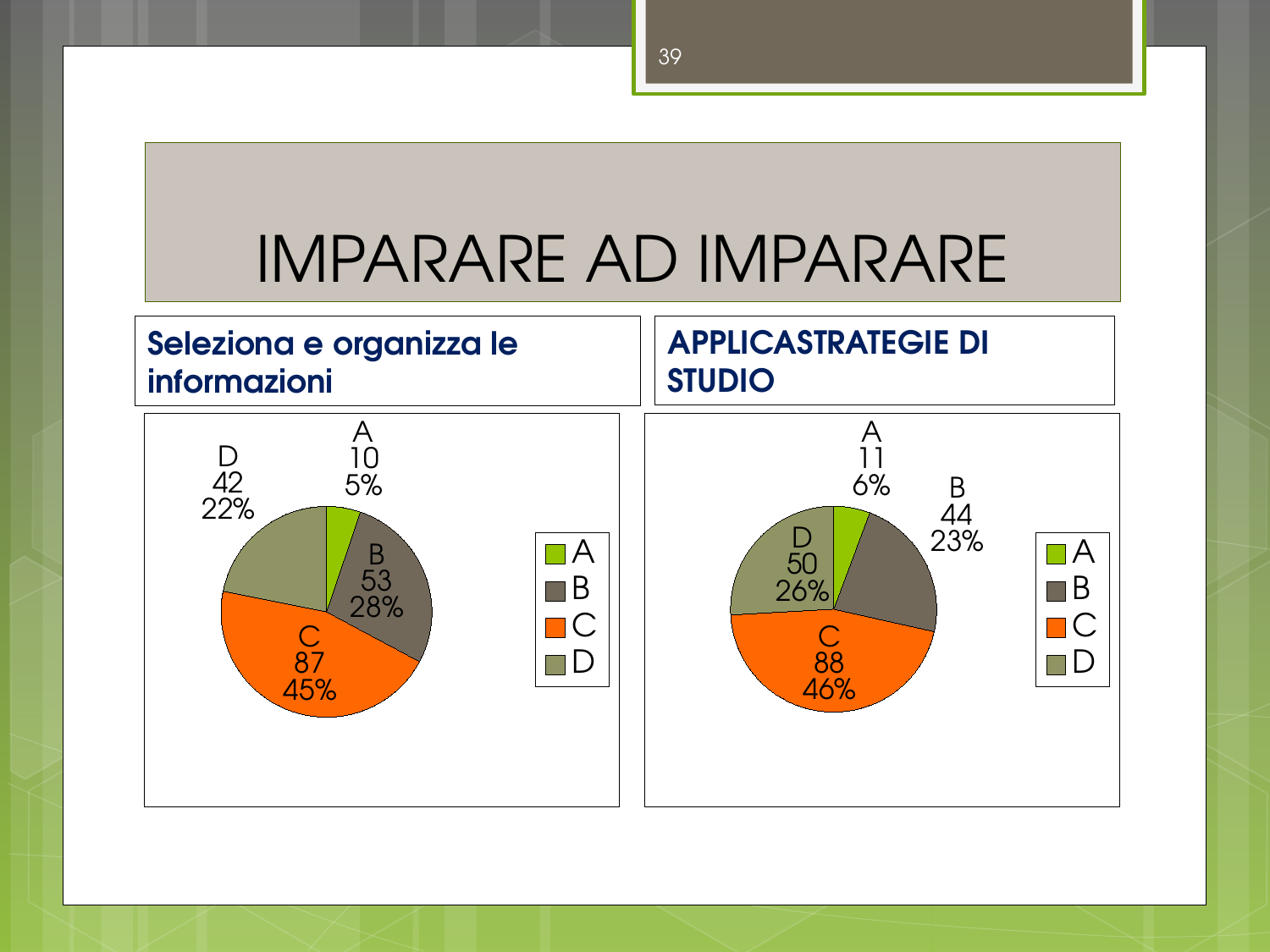

39
# IMPARARE AD IMPARARE
Seleziona e organizza le informazioni
APPLICASTRATEGIE DI STUDIO

### Chart

| Category | Vendite |
|---|---|
| A | 10.0 |
| B | 53.0 |
| C | 87.0 |
| D | 42.0 |

### Chart

| Category | Vendite |
|---|---|
| A | 11.0 |
| B | 44.0 |
| C | 88.0 |
| D | 50.0 |